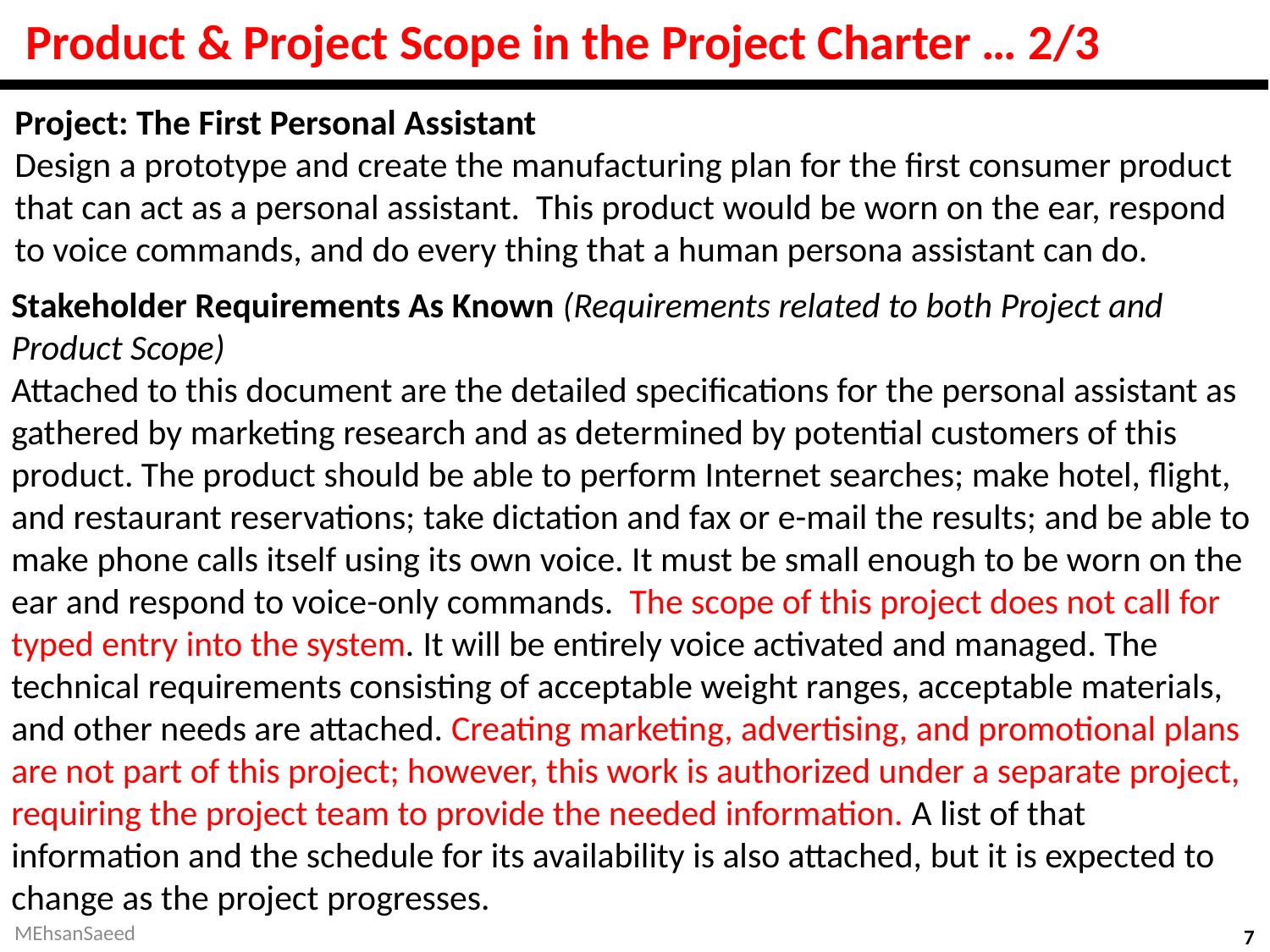

# Product & Project Scope in the Project Charter … 2/3
Project: The First Personal Assistant
Design a prototype and create the manufacturing plan for the first consumer product that can act as a personal assistant.  This product would be worn on the ear, respond to voice commands, and do every thing that a human persona assistant can do.
Stakeholder Requirements As Known (Requirements related to both Project and Product Scope)
Attached to this document are the detailed specifications for the personal assistant as gathered by marketing research and as determined by potential customers of this product. The product should be able to perform Internet searches; make hotel, flight, and restaurant reservations; take dictation and fax or e-mail the results; and be able to make phone calls itself using its own voice. It must be small enough to be worn on the ear and respond to voice-only commands.  The scope of this project does not call for typed entry into the system. It will be entirely voice activated and managed. The technical requirements consisting of acceptable weight ranges, acceptable materials, and other needs are attached. Creating marketing, advertising, and promotional plans are not part of this project; however, this work is authorized under a separate project, requiring the project team to provide the needed information. A list of that information and the schedule for its availability is also attached, but it is expected to change as the project progresses.
MEhsanSaeed
7